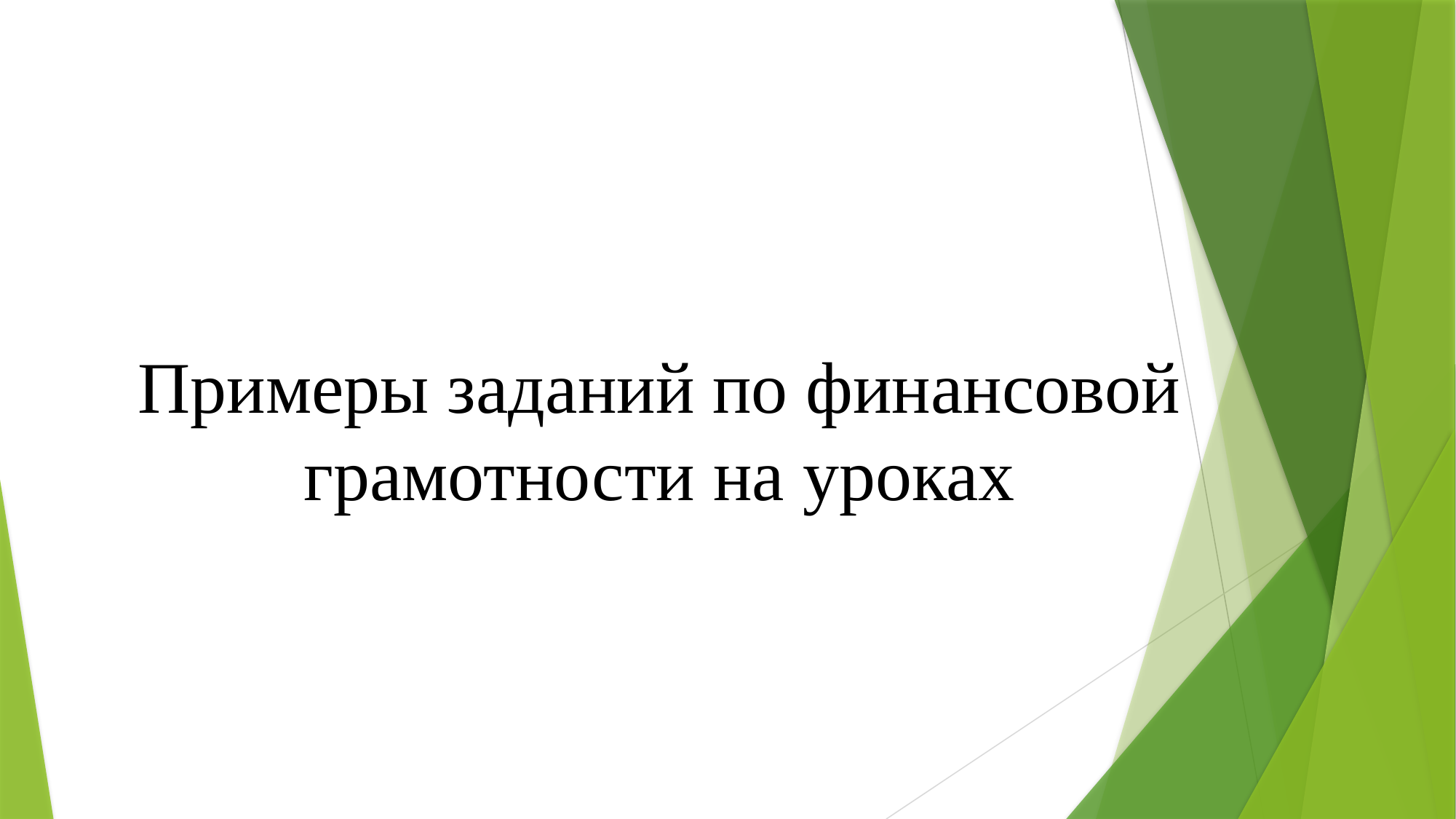

# Примеры заданий по финансовой грамотности на уроках